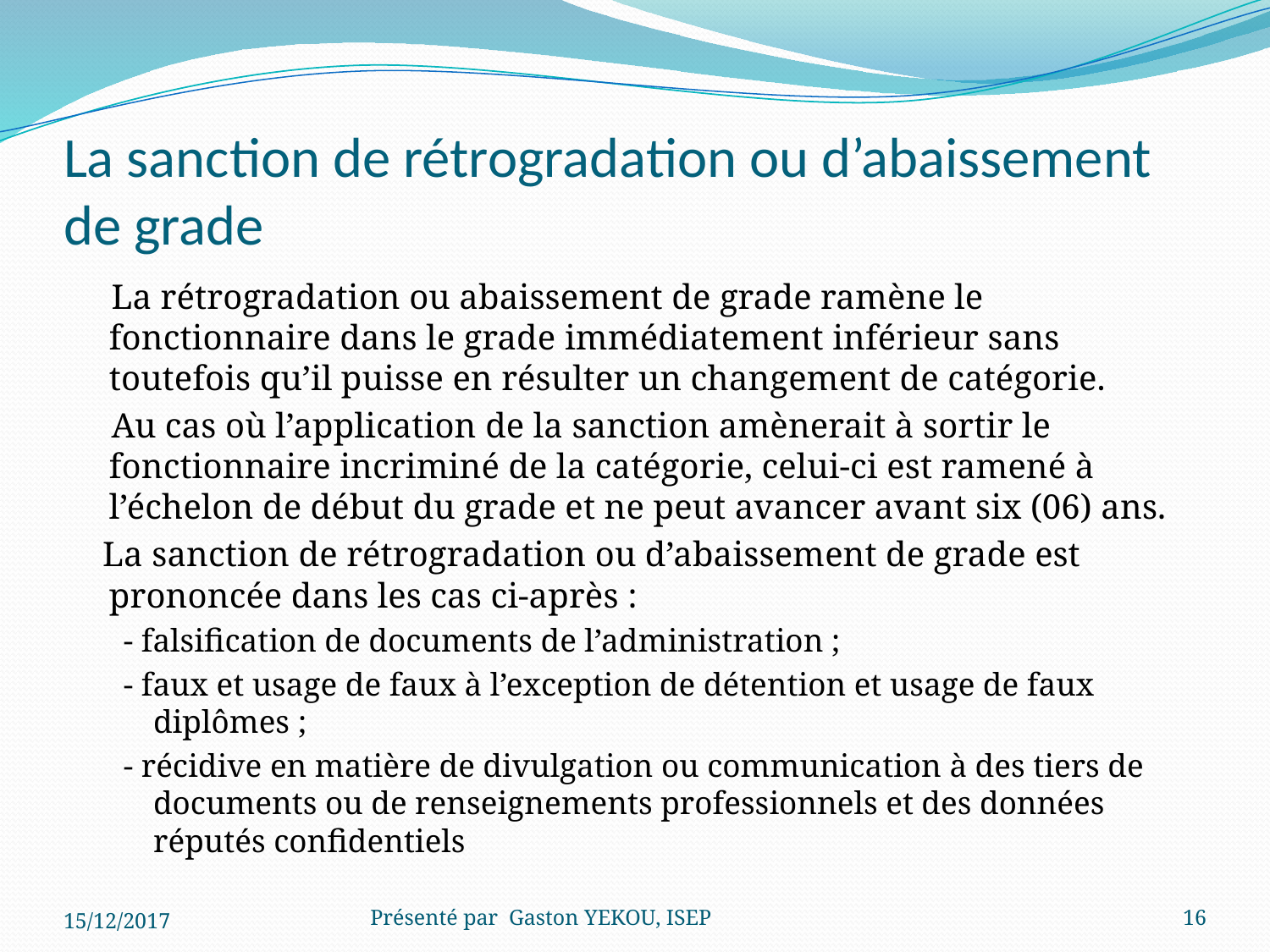

# La sanction de rétrogradation ou d’abaissement de grade
    La rétrogradation ou abaissement de grade ramène le fonctionnaire dans le grade immédiatement inférieur sans toutefois qu’il puisse en résulter un changement de catégorie.
    Au cas où l’application de la sanction amènerait à sortir le fonctionnaire incriminé de la catégorie, celui-ci est ramené à l’échelon de début du grade et ne peut avancer avant six (06) ans.
   La sanction de rétrogradation ou d’abaissement de grade est prononcée dans les cas ci-après :
- falsification de documents de l’administration ;
- faux et usage de faux à l’exception de détention et usage de faux    diplômes ;
- récidive en matière de divulgation ou communication à des tiers de documents ou de renseignements professionnels et des données réputés confidentiels

15/12/2017
Présenté par  Gaston YEKOU, ISEP
16